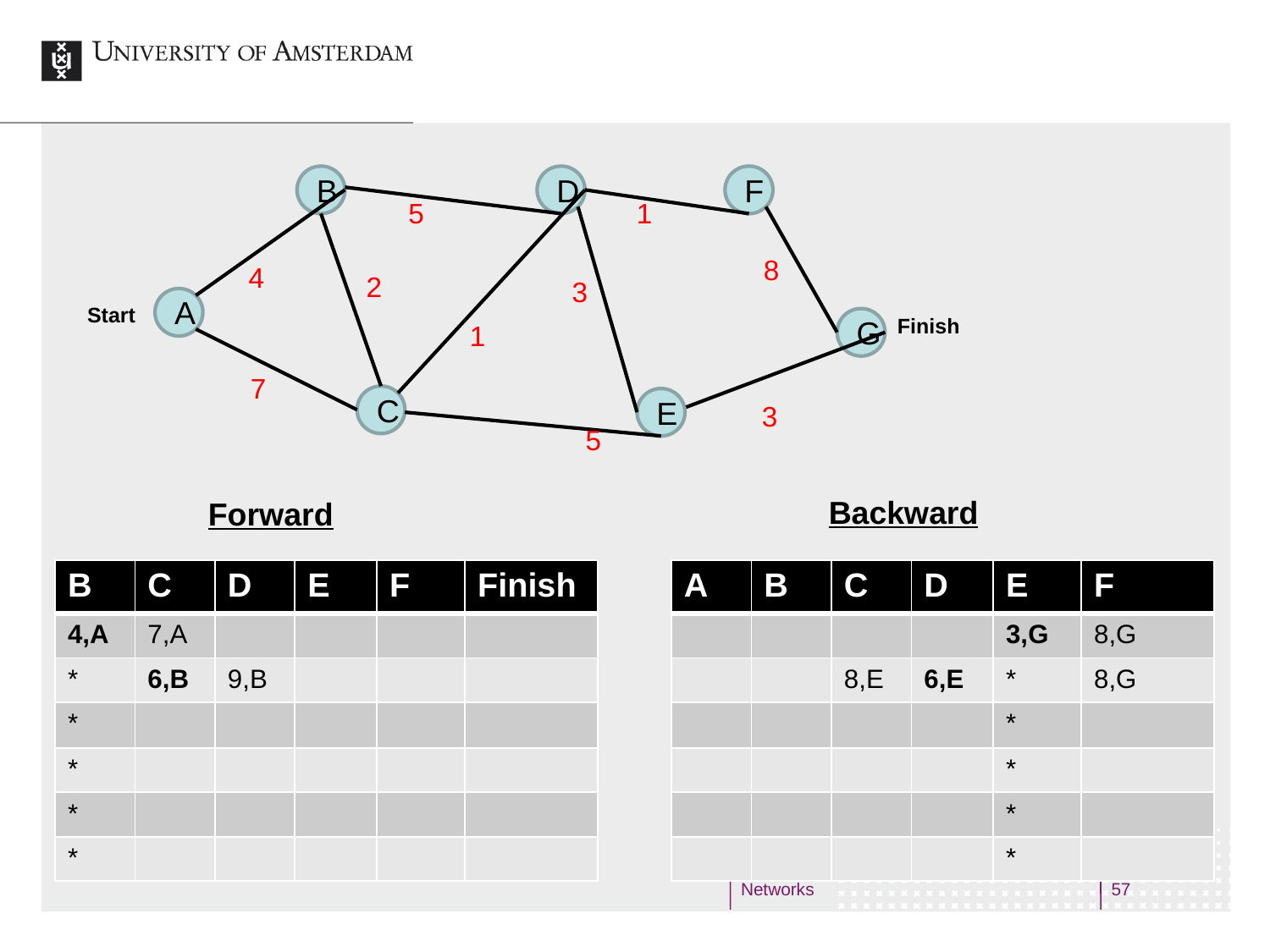

B
D
F
5
1
8
4
2
3
A
Start
Finish
G
1
7
C
E
3
5
Backward
Forward
| B | C | D | E | F | Finish |
| --- | --- | --- | --- | --- | --- |
| 4,A | 7,A |  |  |  |  |
| \* | 6,B | 9,B |  |  |  |
| \* |  |  |  |  |  |
| \* |  |  |  |  |  |
| \* |  |  |  |  |  |
| \* |  |  |  |  |  |
| A | B | C | D | E | F |
| --- | --- | --- | --- | --- | --- |
|  |  |  |  | 3,G | 8,G |
|  |  | 8,E | 6,E | \* | 8,G |
|  |  |  |  | \* |  |
|  |  |  |  | \* |  |
|  |  |  |  | \* |  |
|  |  |  |  | \* |  |
|  |
| --- |
|  |
Networks
57